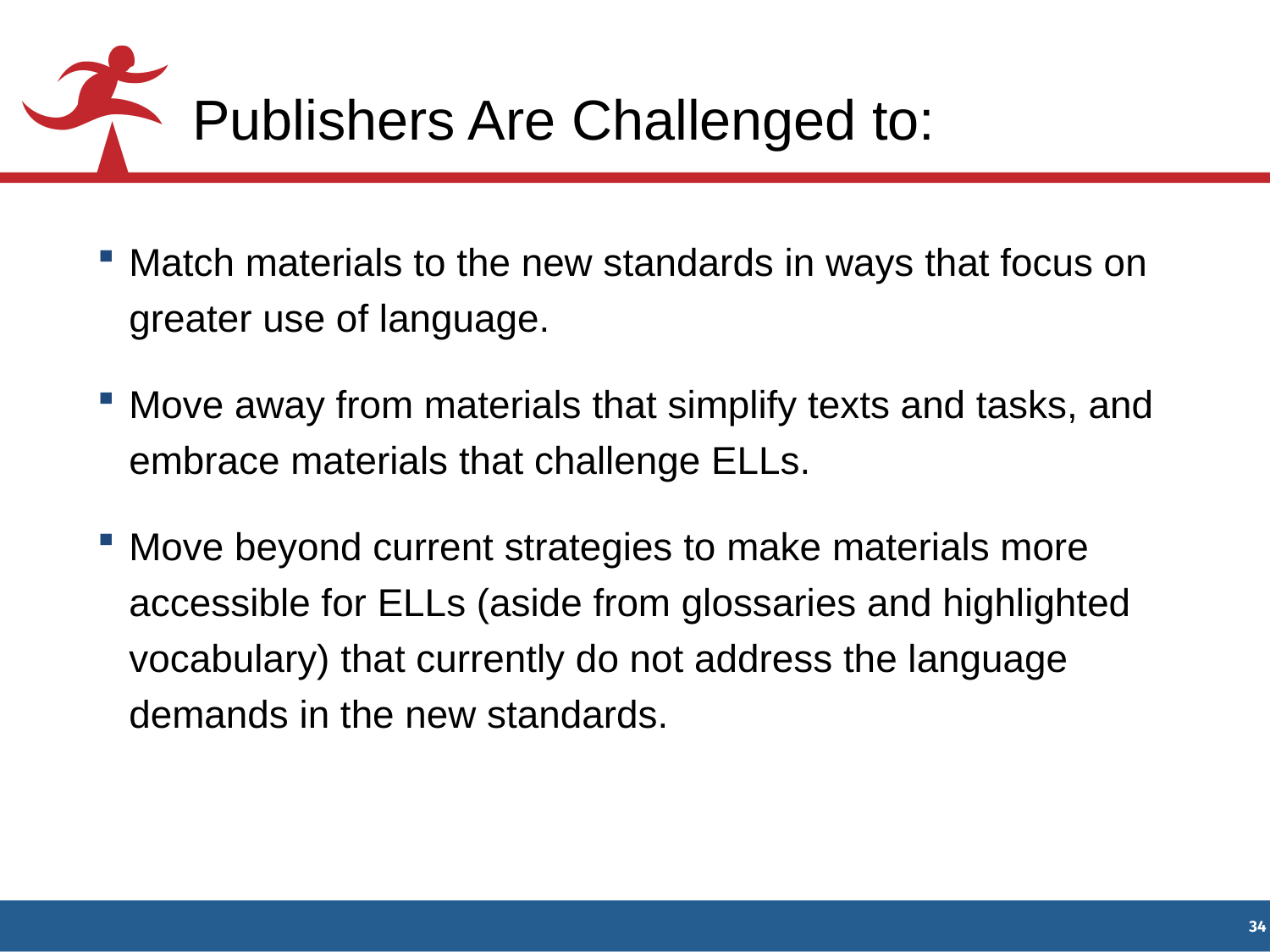

# Publishers Are Challenged to:
Match materials to the new standards in ways that focus on greater use of language.
Move away from materials that simplify texts and tasks, and embrace materials that challenge ELLs.
Move beyond current strategies to make materials more accessible for ELLs (aside from glossaries and highlighted vocabulary) that currently do not address the language demands in the new standards.